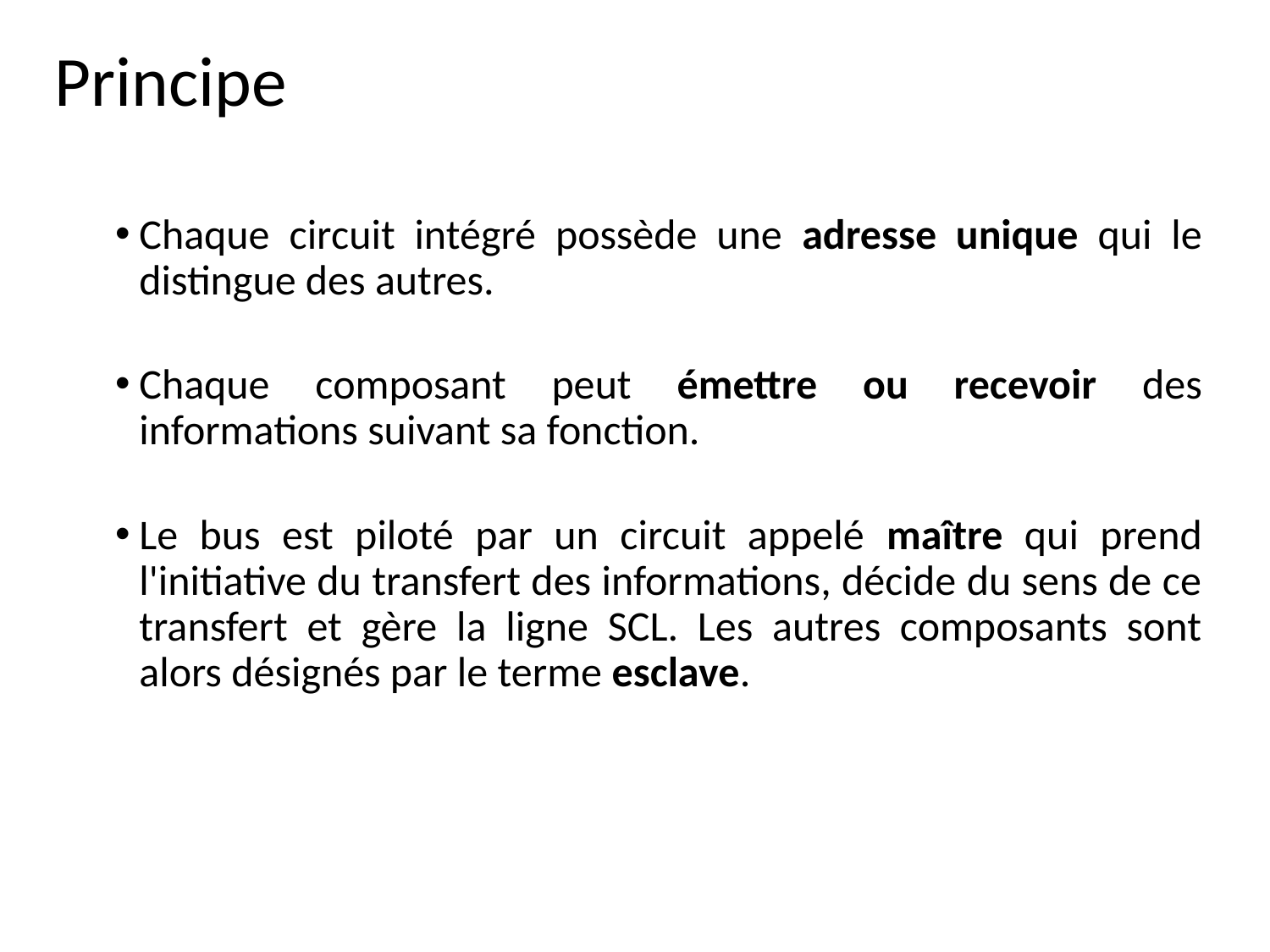

# Principe
Chaque circuit intégré possède une adresse unique qui le distingue des autres.

Chaque composant peut émettre ou recevoir des informations suivant sa fonction.

Le bus est piloté par un circuit appelé maître qui prend l'initiative du transfert des informations, décide du sens de ce transfert et gère la ligne SCL. Les autres composants sont alors désignés par le terme esclave.